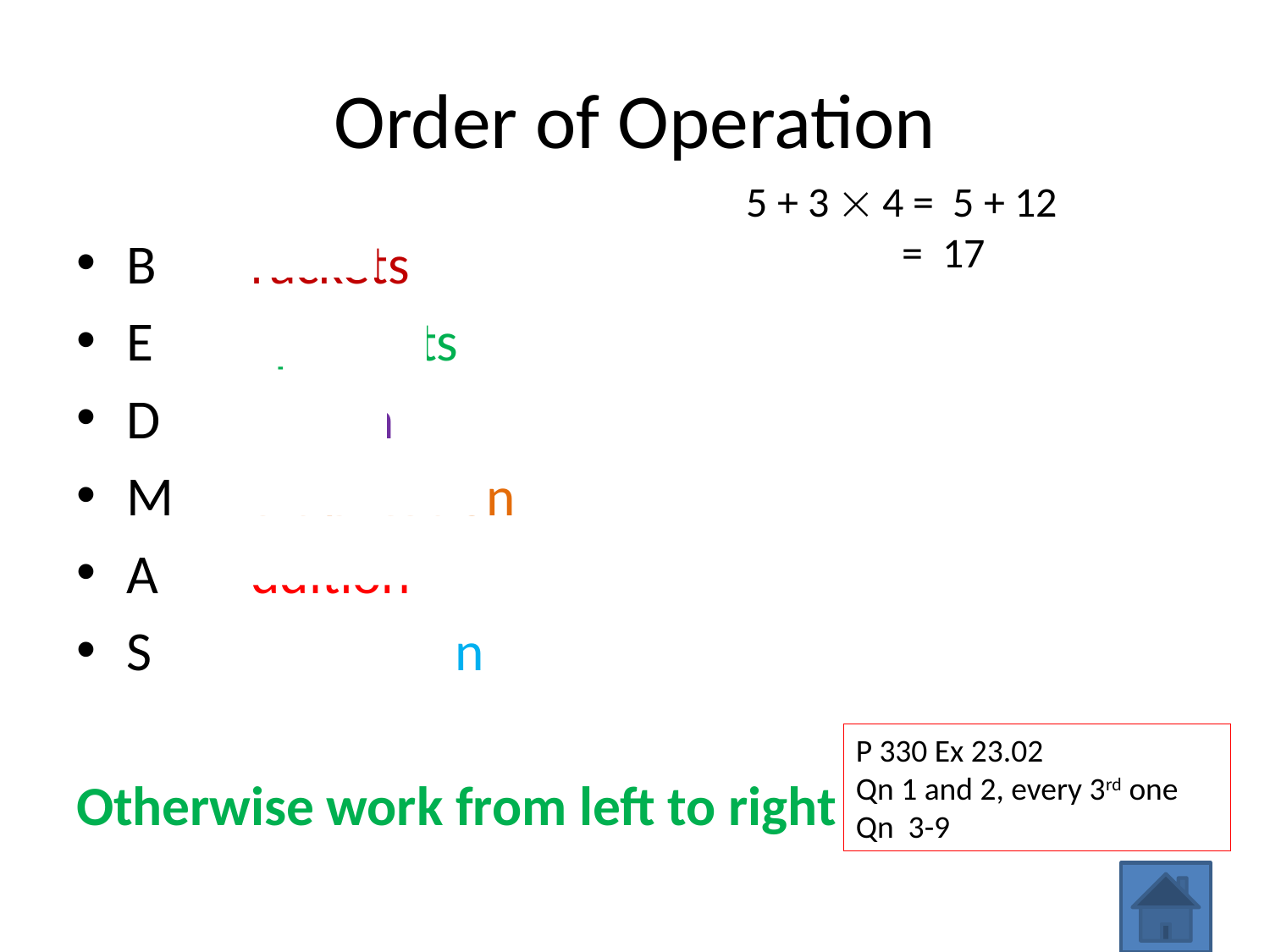

# Order of Operation
5 + 3 × 4 =  5 + 12
	   =  17

 6 × (3 + 2) =  6 × 5
 	       =  30

 6(13 – 10) + 5(20 ÷ 4)  	= 6 × 3 + 5 × 5
	=  18 + 25
	=  43

B	rackets
E	xponents
D	ivision
M	ultiplication
A	ddition
S	ubtraction

Otherwise work from left to right

P 330 Ex 23.02
Qn 1 and 2, every 3rd one
Qn  3-9